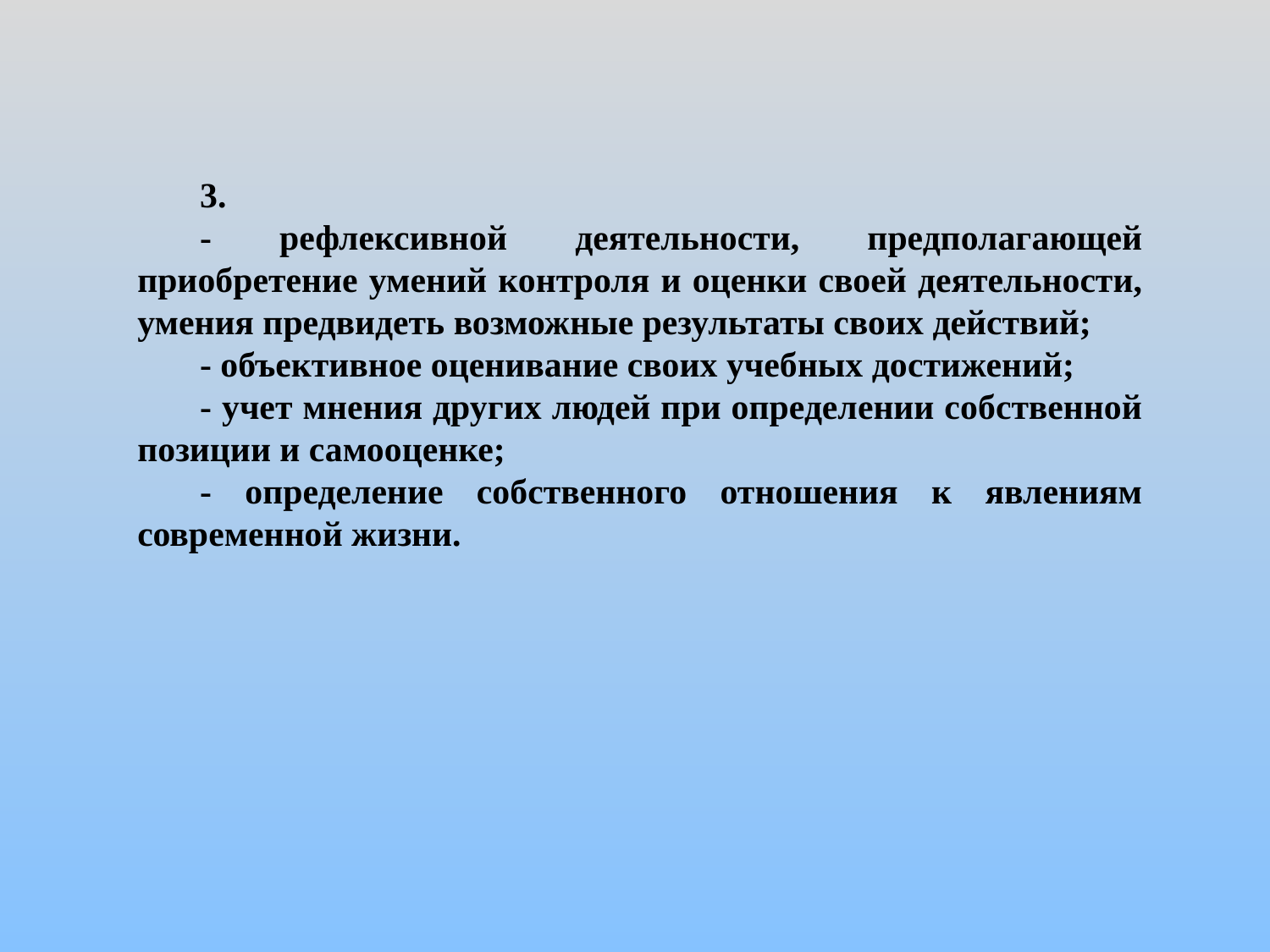

3.
- рефлексивной деятельности, предполагающей приобретение умений контроля и оценки своей деятельности, умения предвидеть возможные результаты своих действий;
- объективное оценивание своих учебных достижений;
- учет мнения других людей при определении собственной позиции и самооценке;
- определение собственного отношения к явлениям современной жизни.